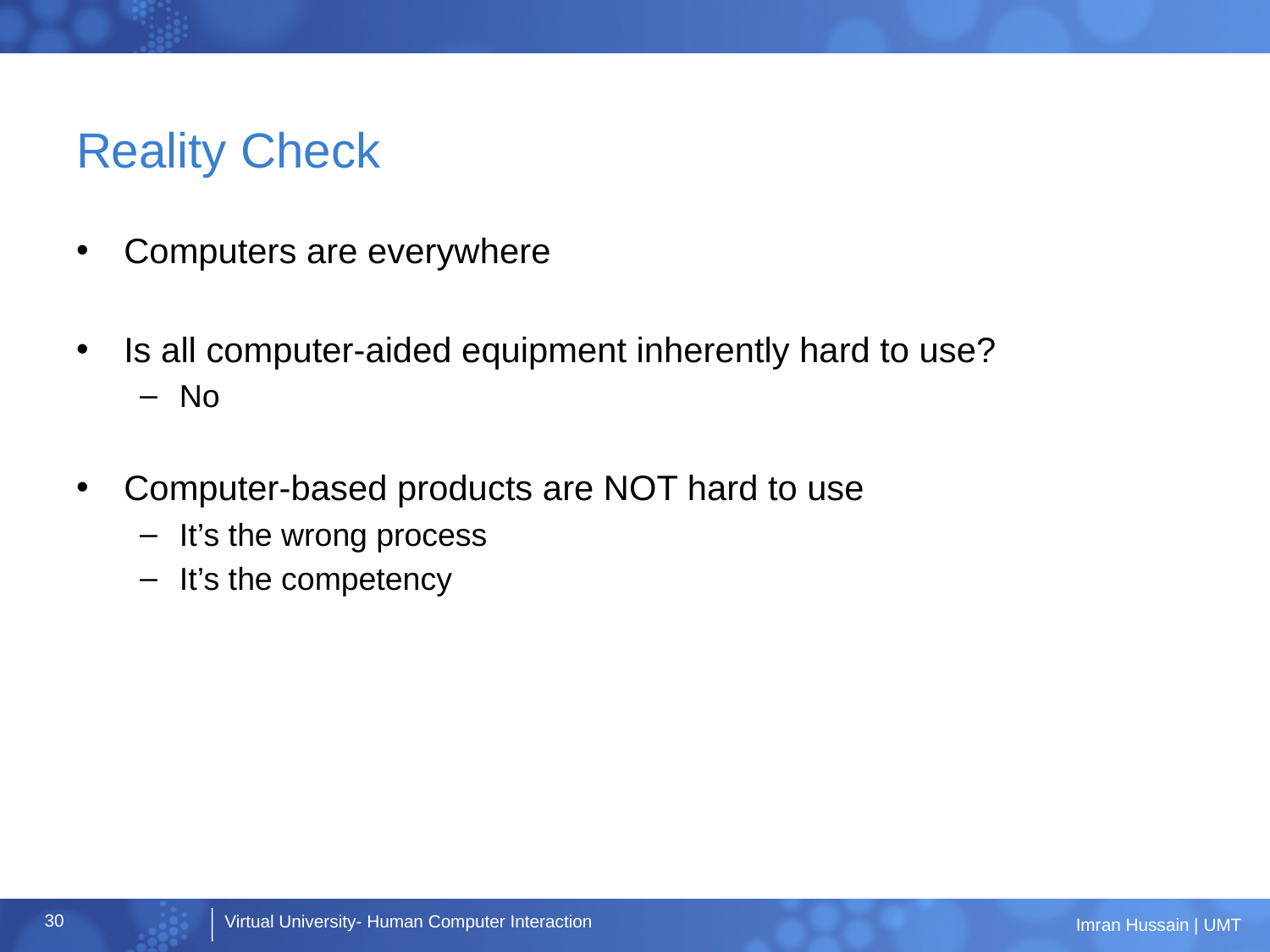

# Reality Check
Computers are everywhere

Is all computer-aided equipment inherently hard to use?
No

Computer-based products are NOT hard to use
It’s the wrong process
It’s the competency